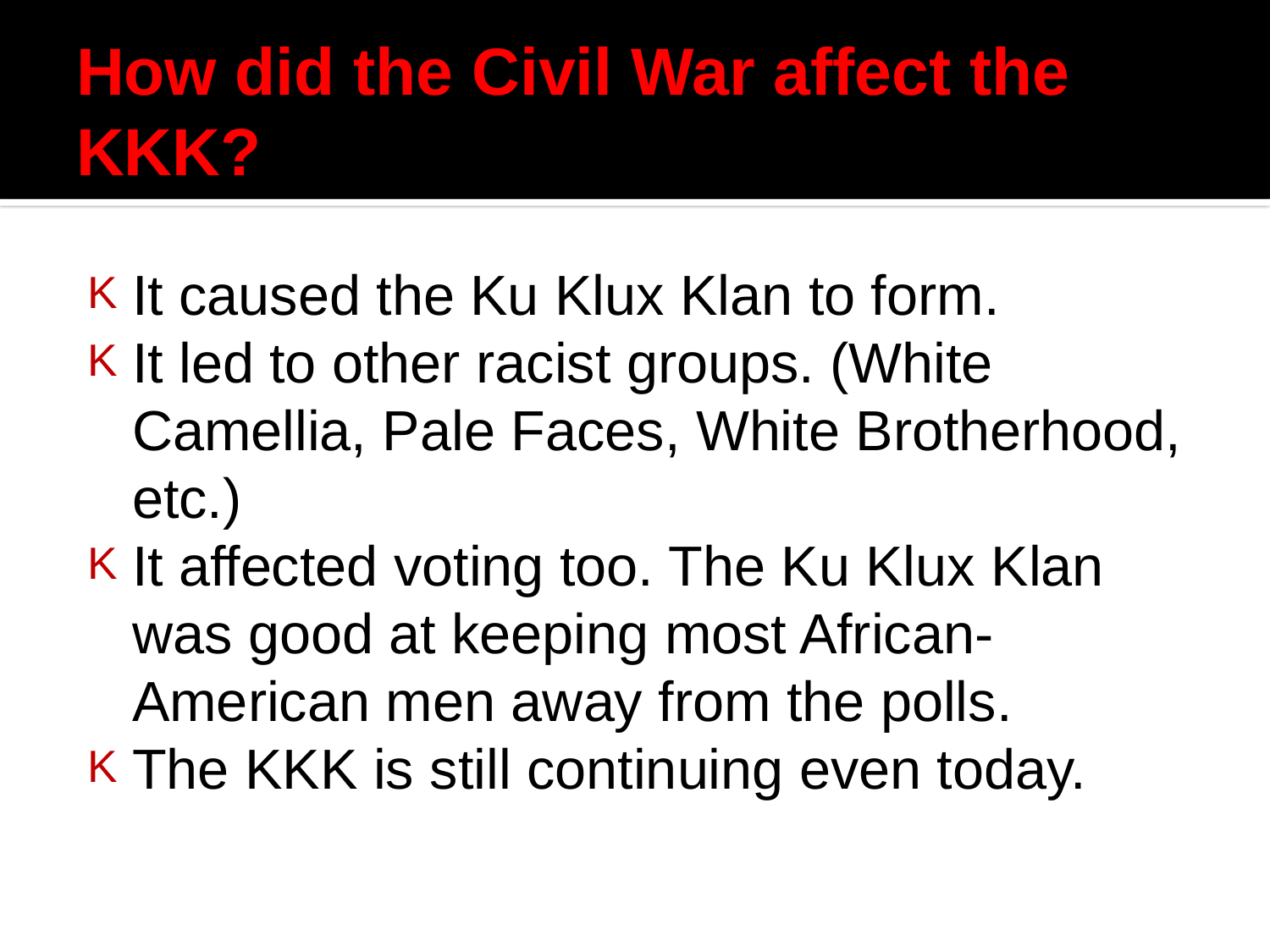

# How did the Civil War affect the KKK?
It caused the Ku Klux Klan to form.
It led to other racist groups. (White Camellia, Pale Faces, White Brotherhood, etc.)
It affected voting too. The Ku Klux Klan was good at keeping most African-American men away from the polls.
The KKK is still continuing even today.